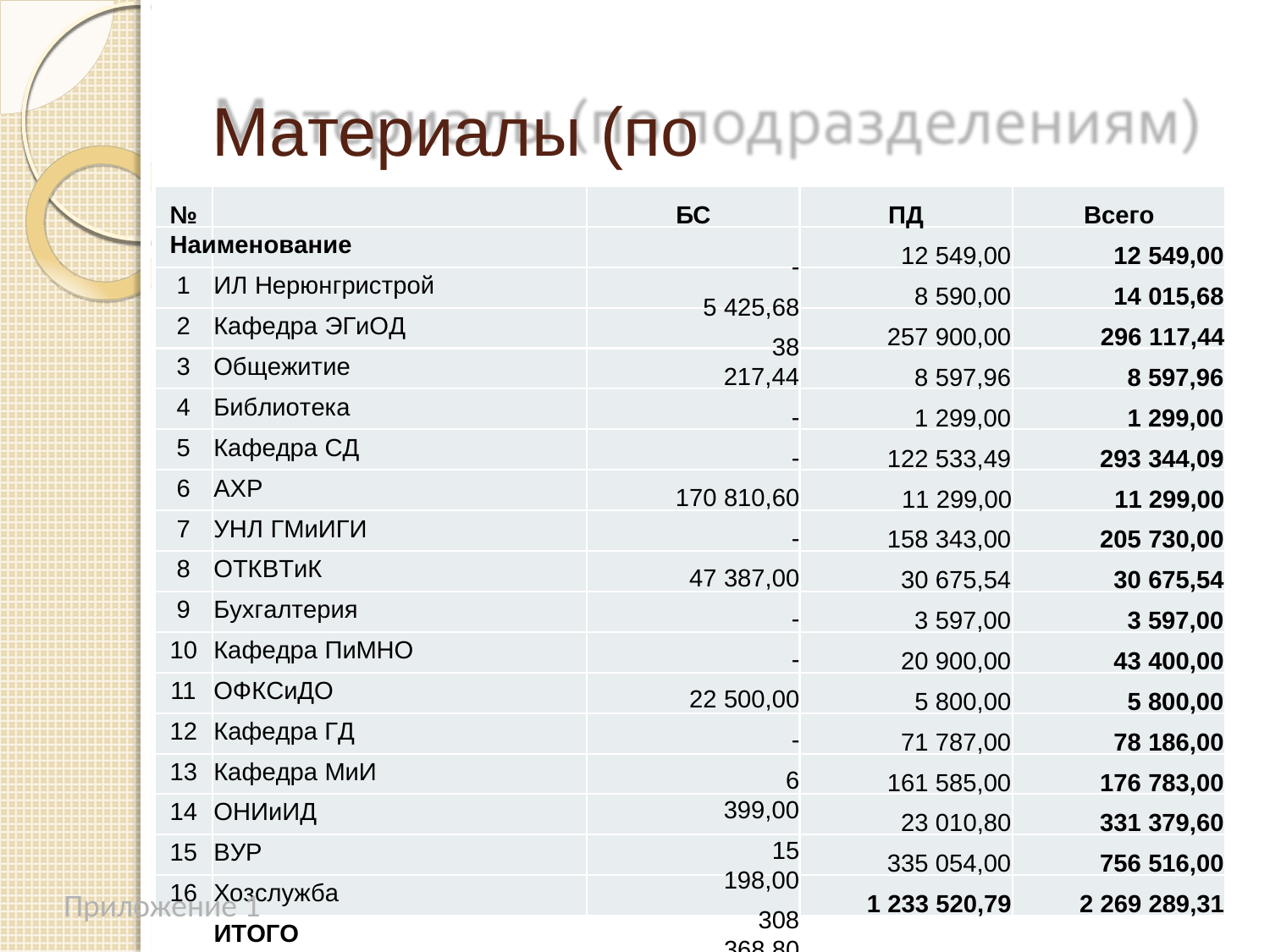

# Материалы (по подразделениям)

№	Наименование
ИЛ Нерюнгристрой
Кафедра ЭГиОД
Общежитие
Библиотека
Кафедра СД
АХР
УНЛ ГМиИГИ
ОТКВТиК
Бухгалтерия
Кафедра ПиМНО
ОФКСиДО
Кафедра ГД
Кафедра МиИ
ОНИиИД
ВУР
Хозслужба
ИТОГО
БС
ПД
12 549,00
8 590,00
257 900,00
8 597,96
1 299,00
122 533,49
11 299,00
158 343,00
30 675,54
3 597,00
20 900,00
5 800,00
71 787,00
161 585,00
23 010,80
335 054,00
1 233 520,79
Всего
12 549,00
14 015,68
296 117,44
8 597,96
1 299,00
293 344,09
11 299,00
205 730,00
30 675,54
3 597,00
43 400,00
5 800,00
78 186,00
176 783,00
331 379,60
756 516,00
2 269 289,31

- 5 425,68
38 217,44
-
- 170 810,60
- 47 387,00
-
- 22 500,00
-
6 399,00
15 198,00
308 368,80
421 462,00
1 035 768,52

Приложение 1